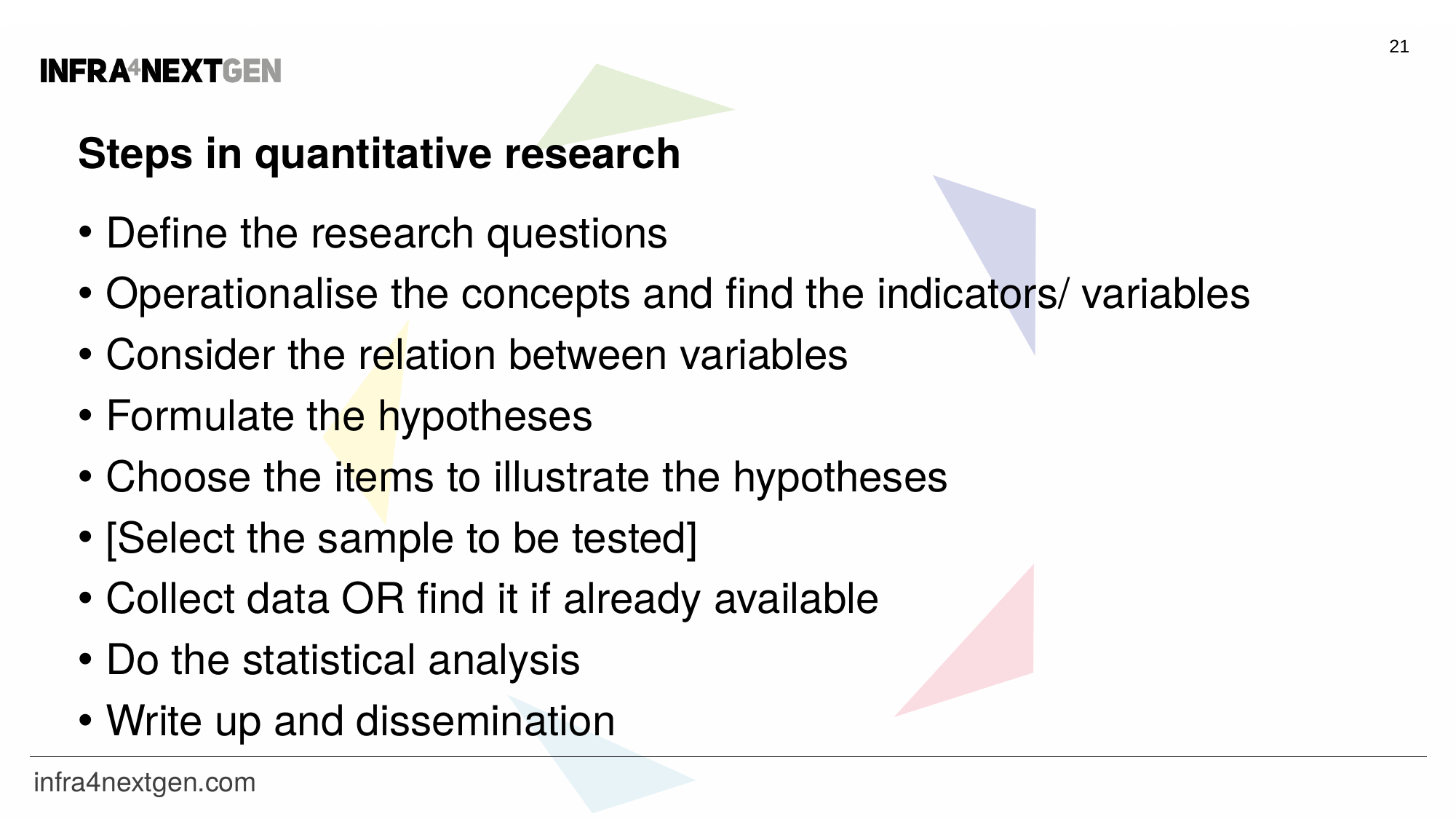

21
# Steps in quantitative research
Define the research questions
Operationalise the concepts and find the indicators/ variables
Consider the relation between variables
Formulate the hypotheses
Choose the items to illustrate the hypotheses
[Select the sample to be tested]
Collect data OR find it if already available
Do the statistical analysis
Write up and dissemination
infra4nextgen.com